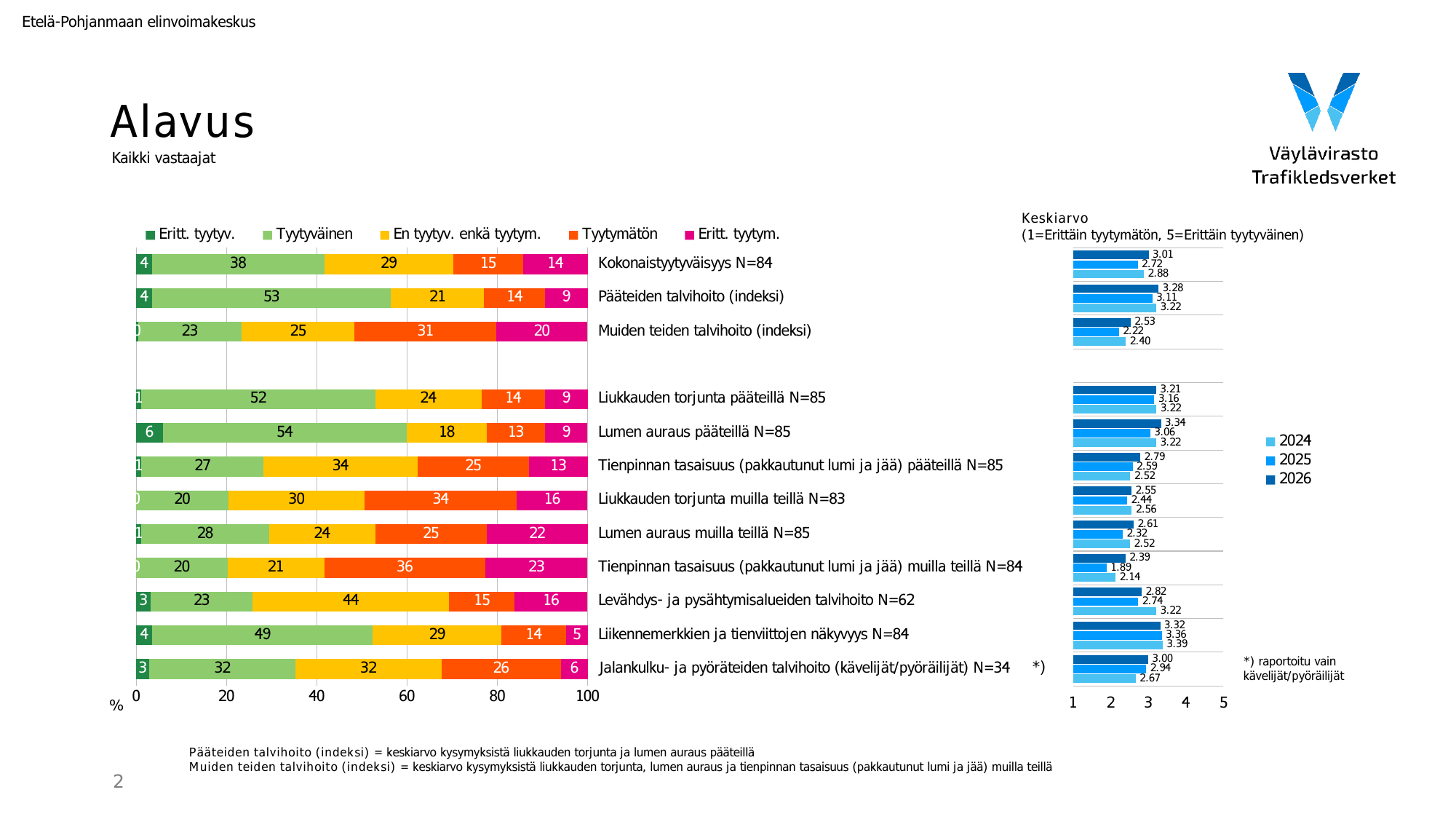

Etelä-Pohjanmaan elinvoimakeskus
# Alavus
Kaikki vastaajat
Keskiarvo
(1=Erittäin tyytymätön, 5=Erittäin tyytyväinen)

### Chart

| Category | Eritt. tyytyv. | Tyytyväinen | En tyytyv. enkä tyytym. | Tyytymätön | Eritt. tyytym. |
|---|---|---|---|---|---|
| Kokonaistyytyväisyys N=84 | 3.571428571428571 | 38.095238095238095 | 28.57142857142857 | 15.476190476190476 | 14.285714285714285 |
| Pääteiden talvihoito (indeksi) | 3.5294117647058822 | 52.94117647058823 | 20.58823529411765 | 13.529411764705882 | 9.411764705882353 |
| Muiden teiden talvihoito (indeksi) | 0.3968253968253968 | 23.015873015873016 | 25.0 | 31.349206349206348 | 20.238095238095237 |
|  | None | None | None | None | None |
| Liukkauden torjunta pääteillä N=85 | 1.1764705882352942 | 51.76470588235295 | 23.52941176470588 | 14.117647058823529 | 9.411764705882353 |
| Lumen auraus pääteillä N=85 | 5.88235294117647 | 54.11764705882353 | 17.647058823529413 | 12.941176470588237 | 9.411764705882353 |
| Tienpinnan tasaisuus (pakkautunut lumi ja jää) pääteillä N=85 | 1.1764705882352942 | 27.058823529411764 | 34.11764705882353 | 24.705882352941178 | 12.941176470588237 |
| Liukkauden torjunta muilla teillä N=83 | 0.0 | 20.481927710843372 | 30.120481927710845 | 33.734939759036145 | 15.66265060240964 |
| Lumen auraus muilla teillä N=85 | 1.1764705882352942 | 28.235294117647058 | 23.52941176470588 | 24.705882352941178 | 22.35294117647059 |
| Tienpinnan tasaisuus (pakkautunut lumi ja jää) muilla teillä N=84 | 0.0 | 20.238095238095237 | 21.428571428571427 | 35.714285714285715 | 22.61904761904762 |
| Levähdys- ja pysähtymisalueiden talvihoito N=62 | 3.225806451612903 | 22.58064516129032 | 43.54838709677419 | 14.516129032258066 | 16.129032258064516 |
| Liikennemerkkien ja tienviittojen näkyvyys N=84 | 3.571428571428571 | 48.80952380952381 | 28.57142857142857 | 14.285714285714285 | 4.761904761904762 |
| Jalankulku- ja pyöräteiden talvihoito (kävelijät/pyöräilijät) N=34 | 2.941176470588235 | 32.35294117647059 | 32.35294117647059 | 26.47058823529412 | 5.88235294117647 |

### Chart

| Category | 2026 | 2025 | 2024 |
|---|---|---|---|
*) raportoitu vain
kävelijät/pyöräilijät
*)
%
Pääteiden talvihoito (indeksi) = keskiarvo kysymyksistä liukkauden torjunta ja lumen auraus pääteillä
Muiden teiden talvihoito (indeksi) = keskiarvo kysymyksistä liukkauden torjunta, lumen auraus ja tienpinnan tasaisuus (pakkautunut lumi ja jää) muilla teillä

2